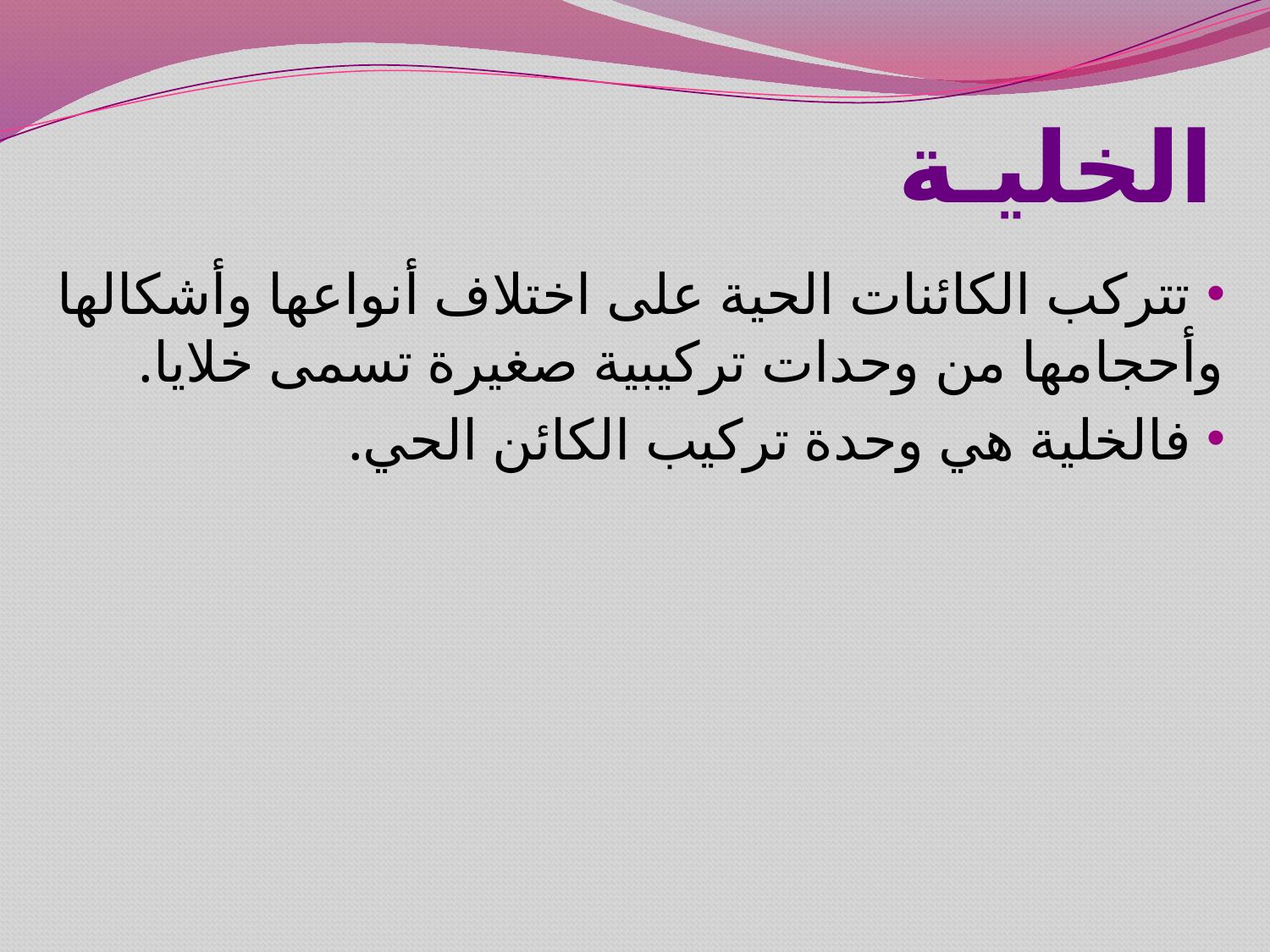

# الخليـة
 تتركب الكائنات الحية على اختلاف أنواعها وأشكالها وأحجامها من وحدات تركيبية صغيرة تسمى خلايا.
 فالخلية هي وحدة تركيب الكائن الحي.